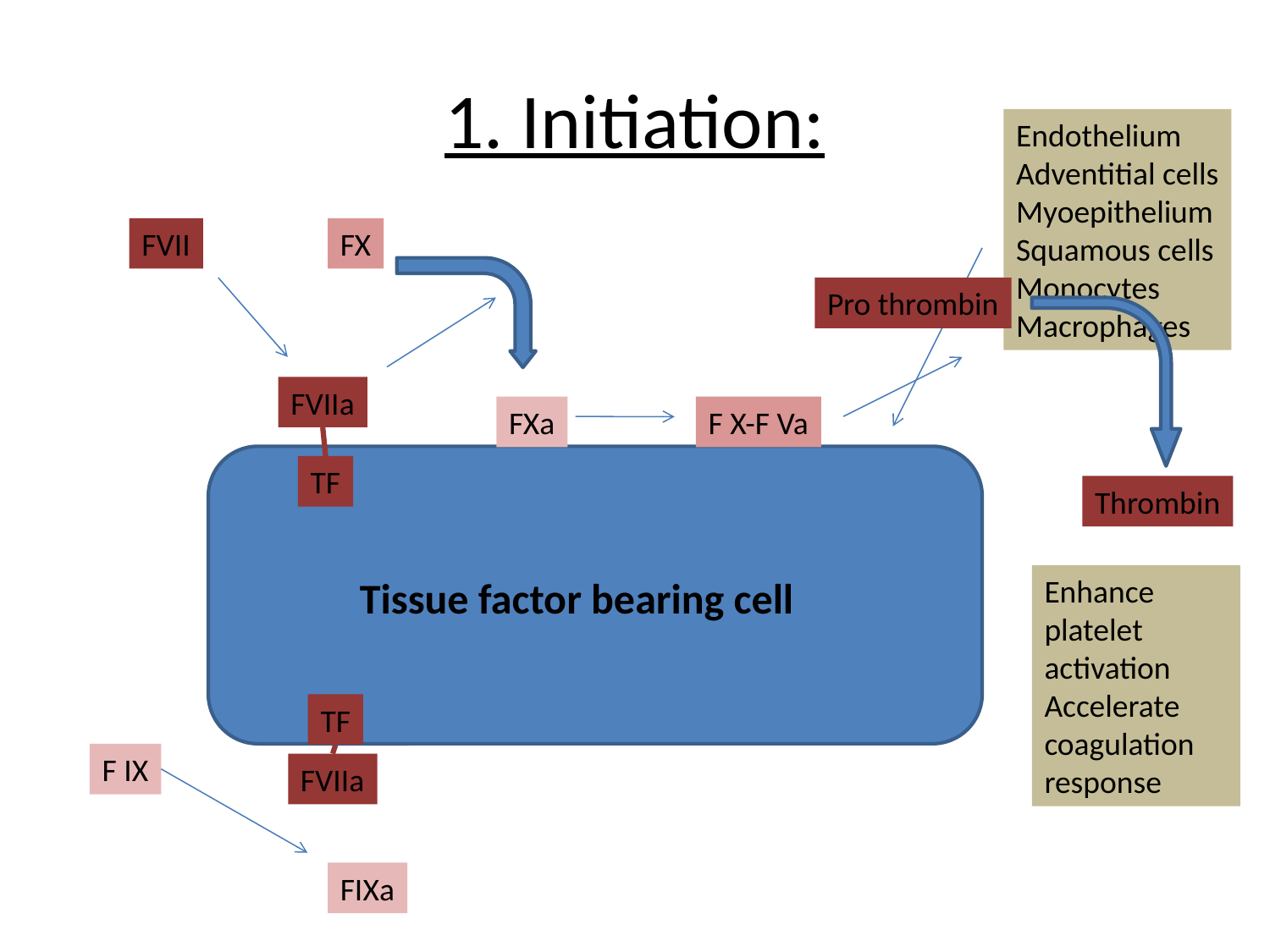

# 1. Initiation:
Endothelium
Adventitial cells
Myoepithelium
Squamous cells
Monocytes
Macrophages
FVII
FX

Pro thrombin

FVIIa
FXa
F X-F Va

TF
Thrombin
Tissue factor bearing cell
Enhance platelet activation
Accelerate coagulation response
TF
F IX
FVIIa
FIXa